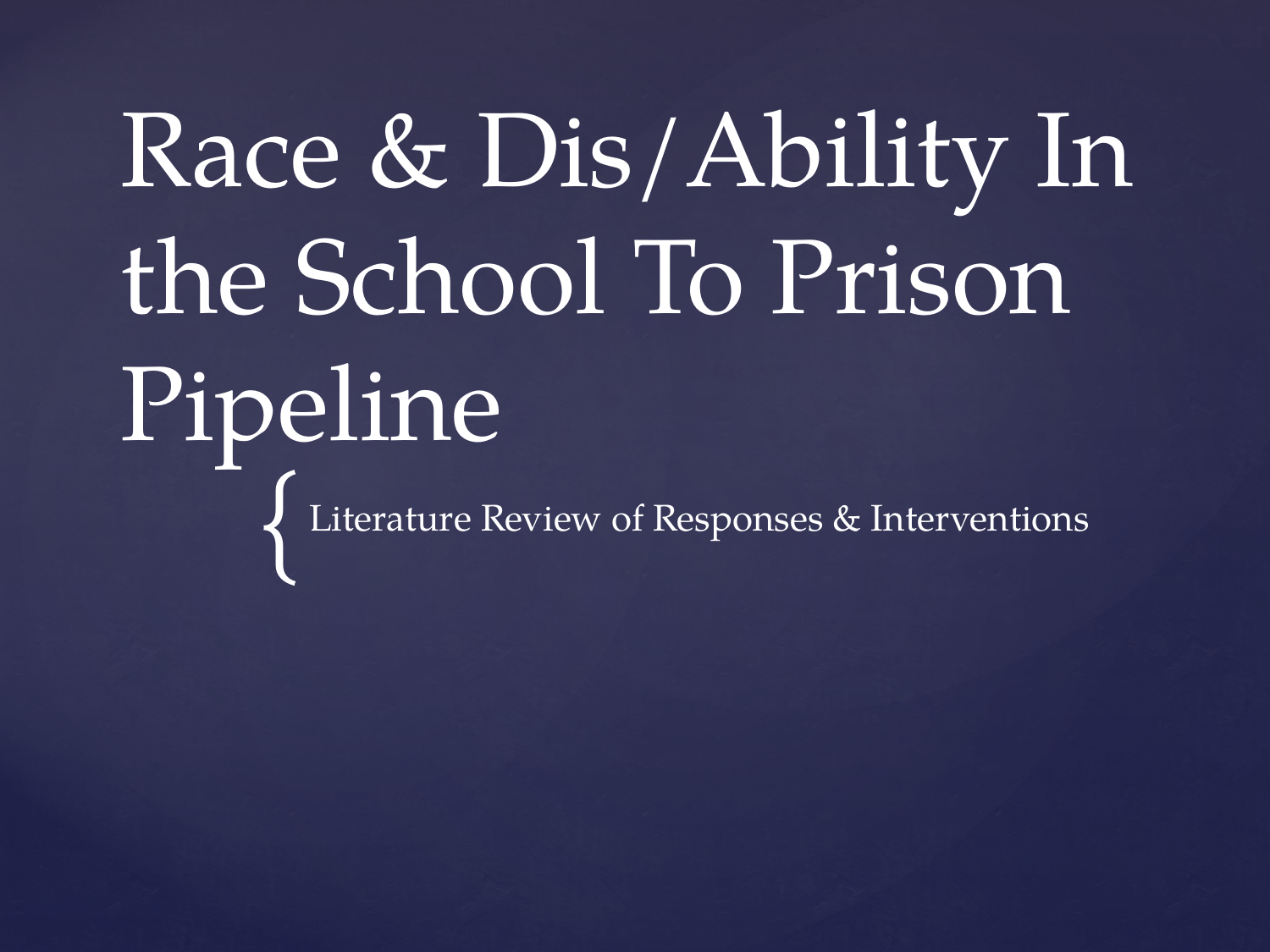

# Race & Dis/Ability In the School To Prison Pipeline
Literature Review of Responses & Interventions